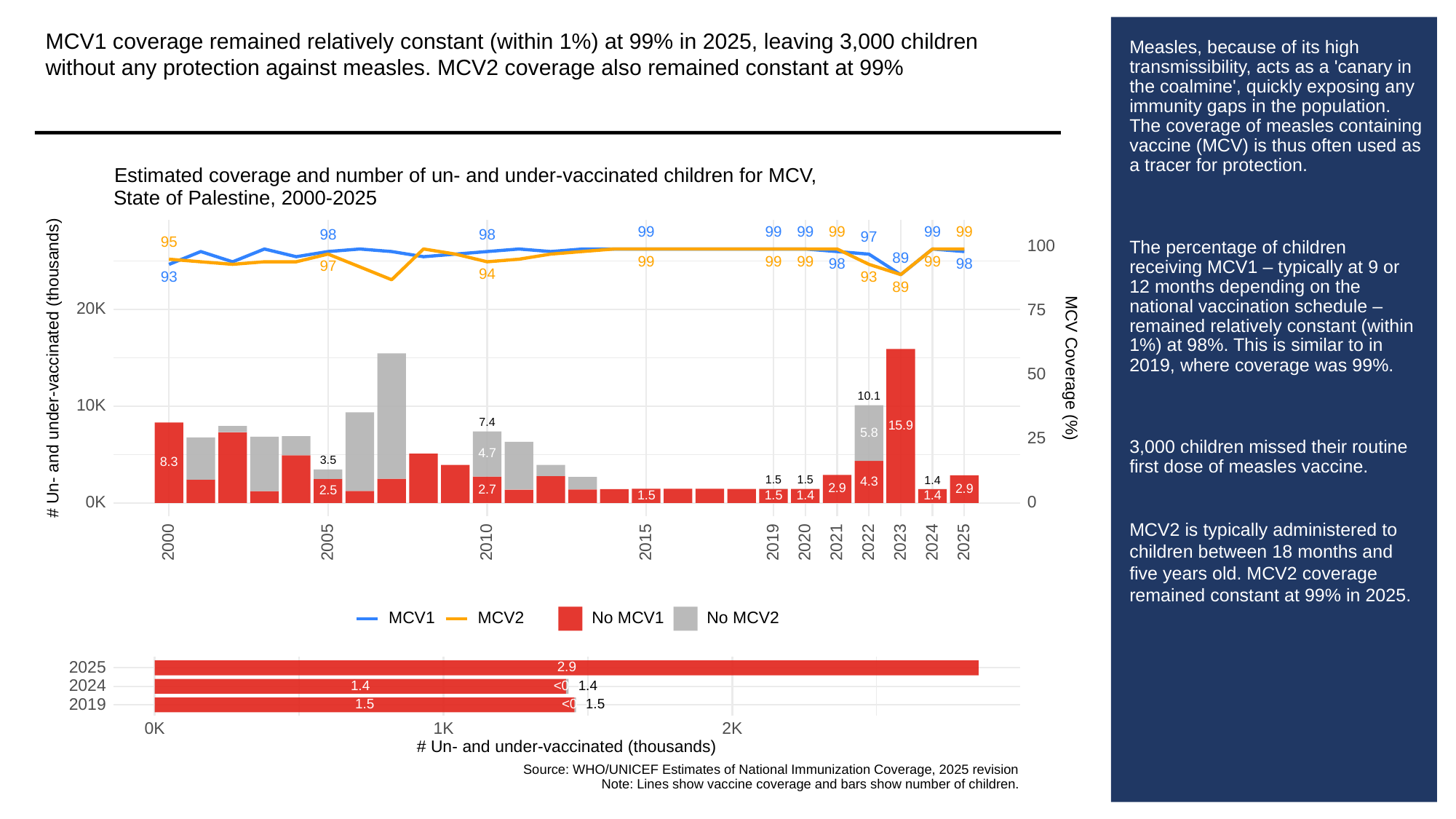

MCV1 coverage remained relatively constant (within 1%) at 99% in 2025, leaving 3,000 children without any protection against measles. MCV2 coverage also remained constant at 99%
# Measles, because of its high transmissibility, acts as a 'canary in the coalmine', quickly exposing any immunity gaps in the population. The coverage of measles containing vaccine (MCV) is thus often used as a tracer for protection.

The percentage of children receiving MCV1 – typically at 9 or 12 months depending on the national vaccination schedule – remained relatively constant (within 1%) at 98%. This is similar to in 2019, where coverage was 99%.

3,000 children missed their routine first dose of measles vaccine.

MCV2 is typically administered to children between 18 months and five years old. MCV2 coverage remained constant at 99% in 2025.

Estimated coverage and number of un- and under-vaccinated children for MCV,
State of Palestine, 2000-2025

99
99
99
99
99
99
98
98
97
95
100

89
99
99
99
99
98
98

97
94
93
93
89
20K
75

# Un- and under-vaccinated (thousands)
MCV Coverage (%)
50
10.1
10K

7.4
15.9

5.8

25

4.7

3.5
8.3

1.5
1.5
1.4

4.3

2.9
2.9
2.7
2.5

1.5
1.5

1.4
1.4
0K
0

2023
2000
2005
2010
2015
2019
2020
2021
2022
2024
2025

MCV1
MCV2
No MCV1
No MCV2

2025
2.9

2024
<0.5
1.4
1.4

2019
1.5
<0.5
1.5

0K
1K
2K
# Un- and under-vaccinated (thousands)
Source: WHO/UNICEF Estimates of National Immunization Coverage, 2025 revision
Note: Lines show vaccine coverage and bars show number of children.